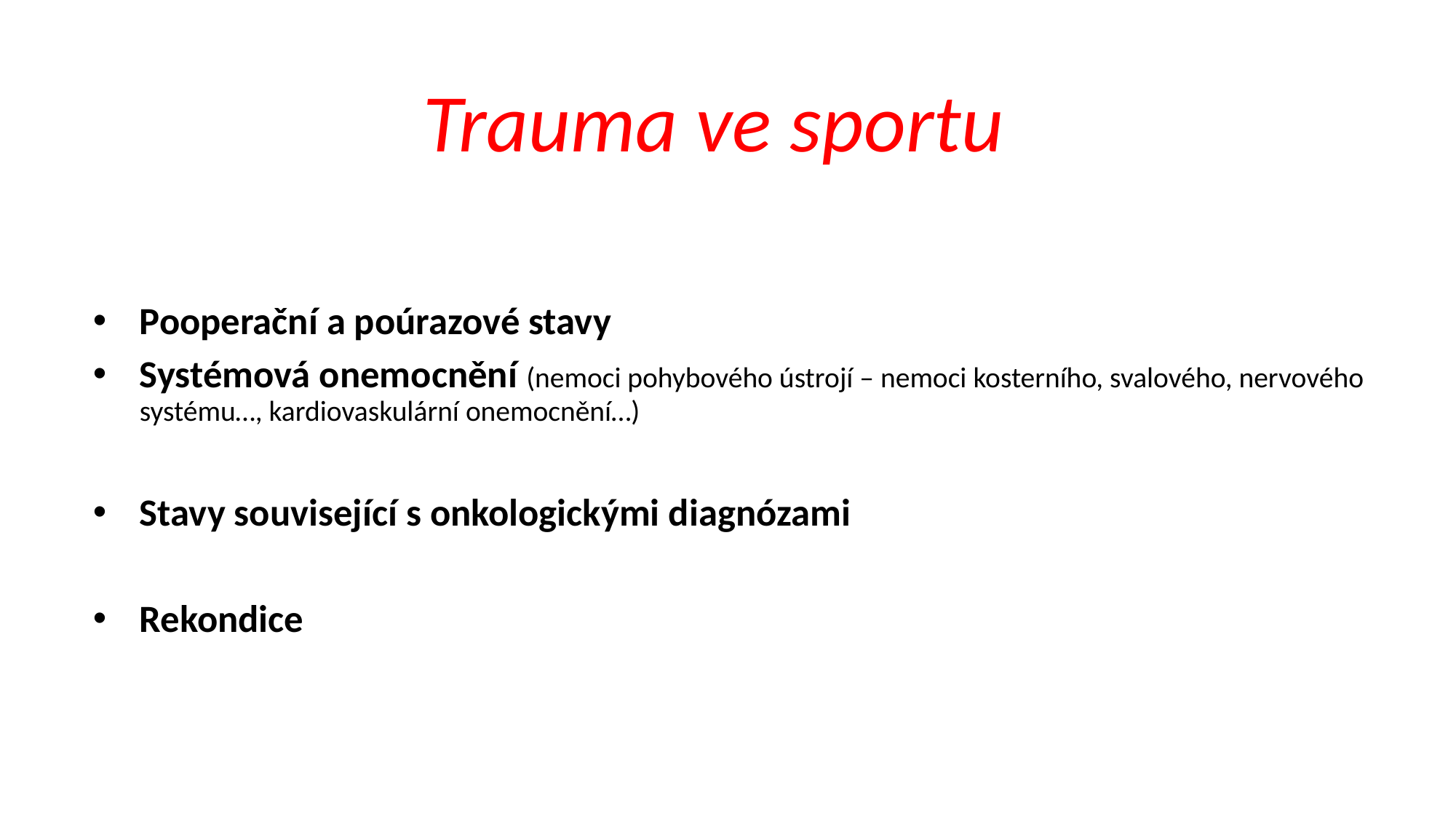

# Trauma ve sportu

Pooperační a poúrazové stavy
Systémová onemocnění (nemoci pohybového ústrojí – nemoci kosterního, svalového, nervového systému…, kardiovaskulární onemocnění…)

Stavy související s onkologickými diagnózami

Rekondice